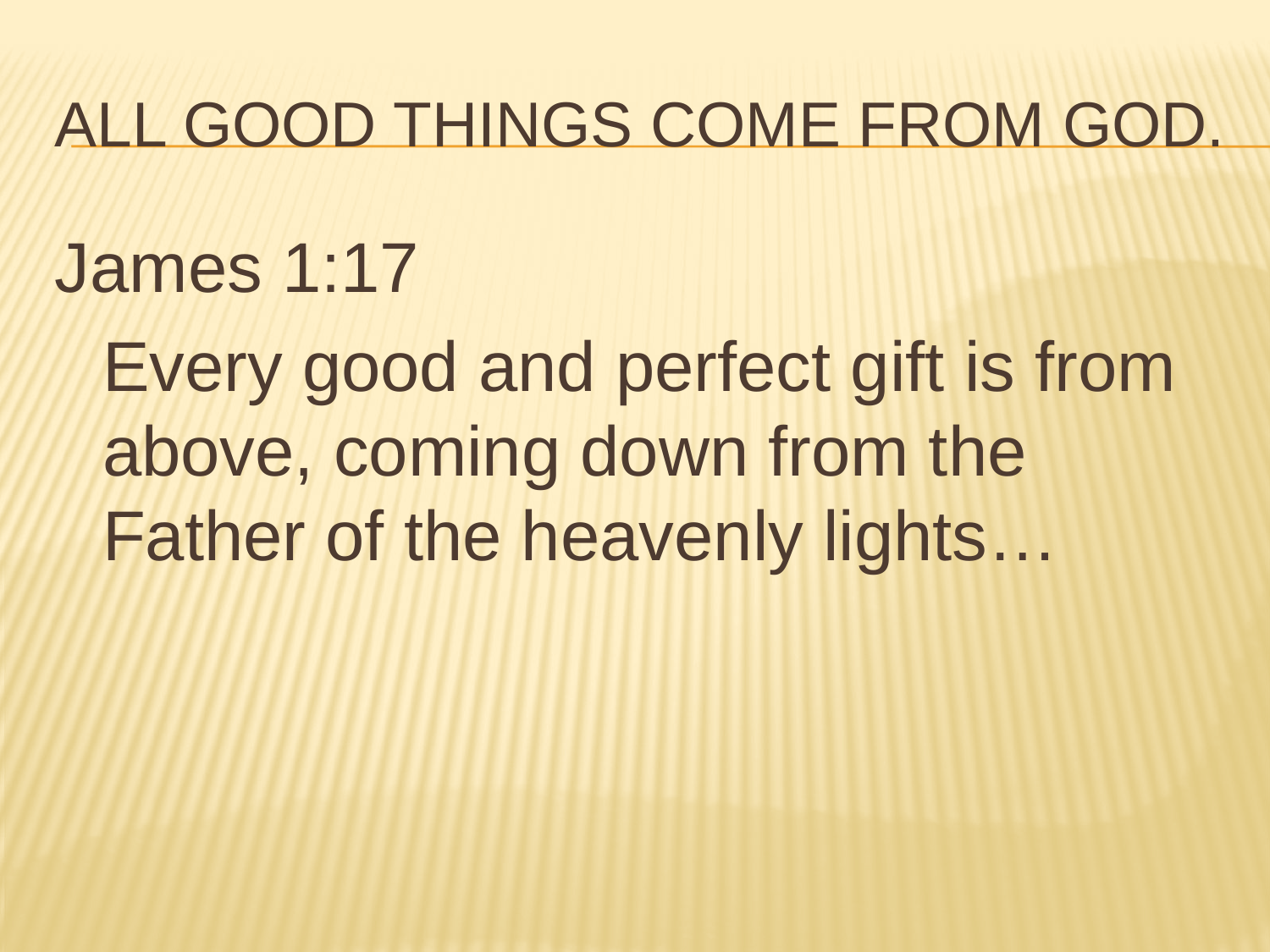

# All good things come from god.
James 1:17
	Every good and perfect gift is from above, coming down from the Father of the heavenly lights…